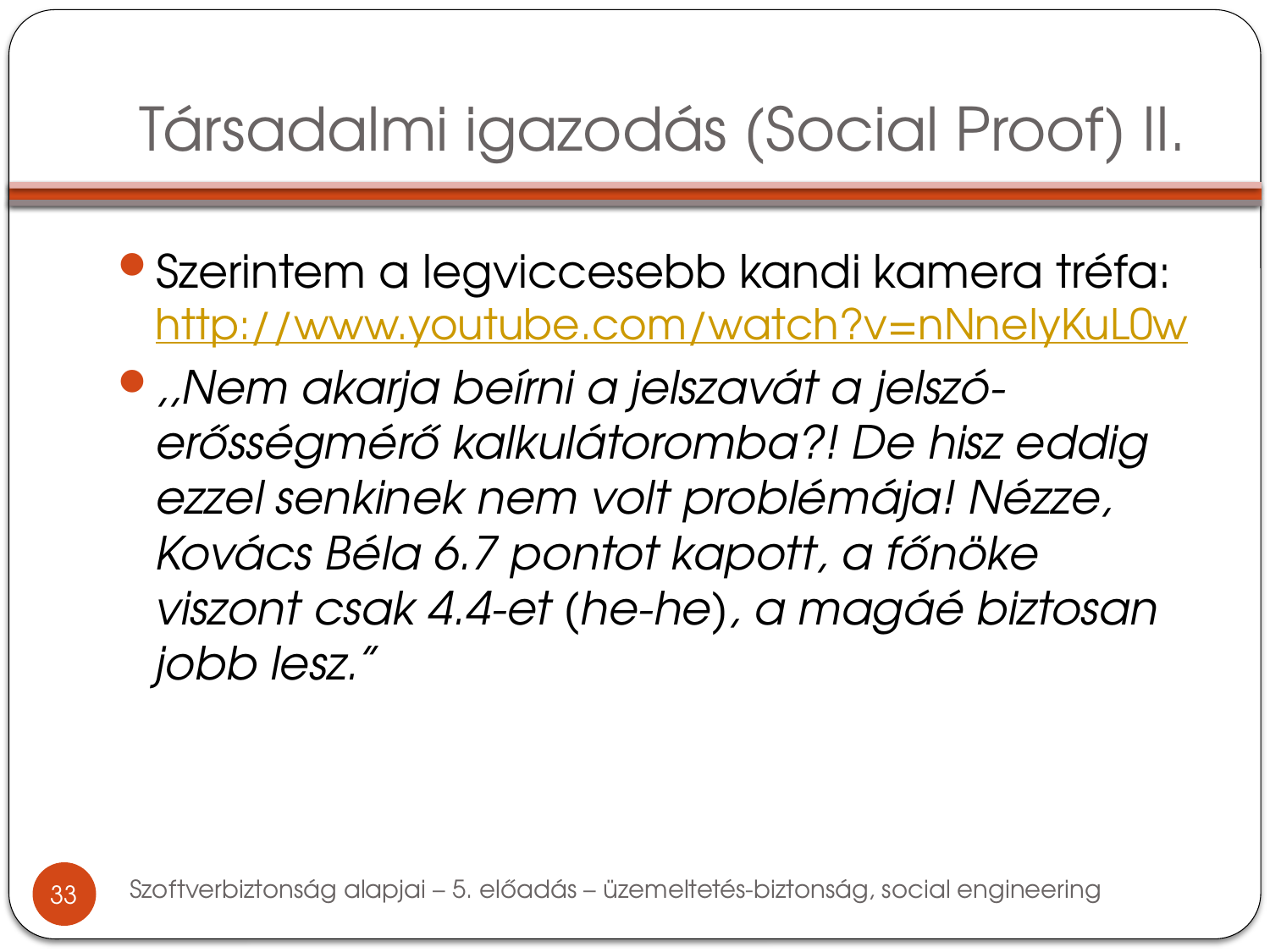

# Társadalmi igazodás (Social Proof) II.
Szerintem a legviccesebb kandi kamera tréfa:
http://www.youtube.com/watch?v=nNneIyKuL0w
,,Nem akarja beírni a jelszavát a jelszó-erősségmérő kalkulátoromba?! De hisz eddig ezzel senkinek nem volt problémája! Nézze, Kovács Béla 6.7 pontot kapott, a főnöke viszont csak 4.4-et (he-he), a magáé biztosan jobb lesz.”
Szoftverbiztonság alapjai – 5. előadás – üzemeltetés-biztonság, social engineering
33